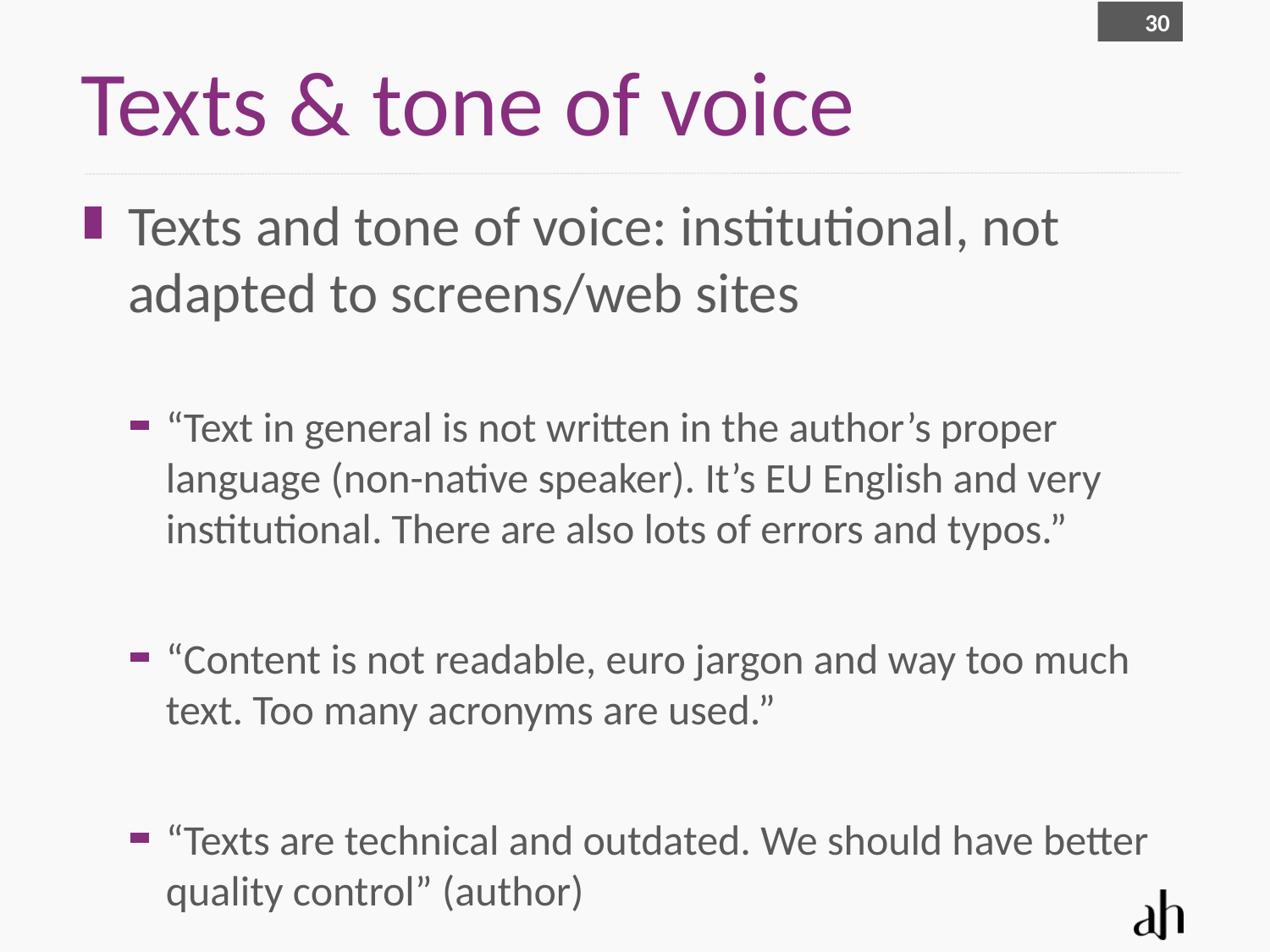

30
# Texts & tone of voice

Texts and tone of voice: institutional, not adapted to screens/web sites

“Text in general is not written in the author’s proper language (non-native speaker). It’s EU English and very institutional. There are also lots of errors and typos.”

“Content is not readable, euro jargon and way too much text. Too many acronyms are used.”

“Texts are technical and outdated. We should have better quality control” (author)